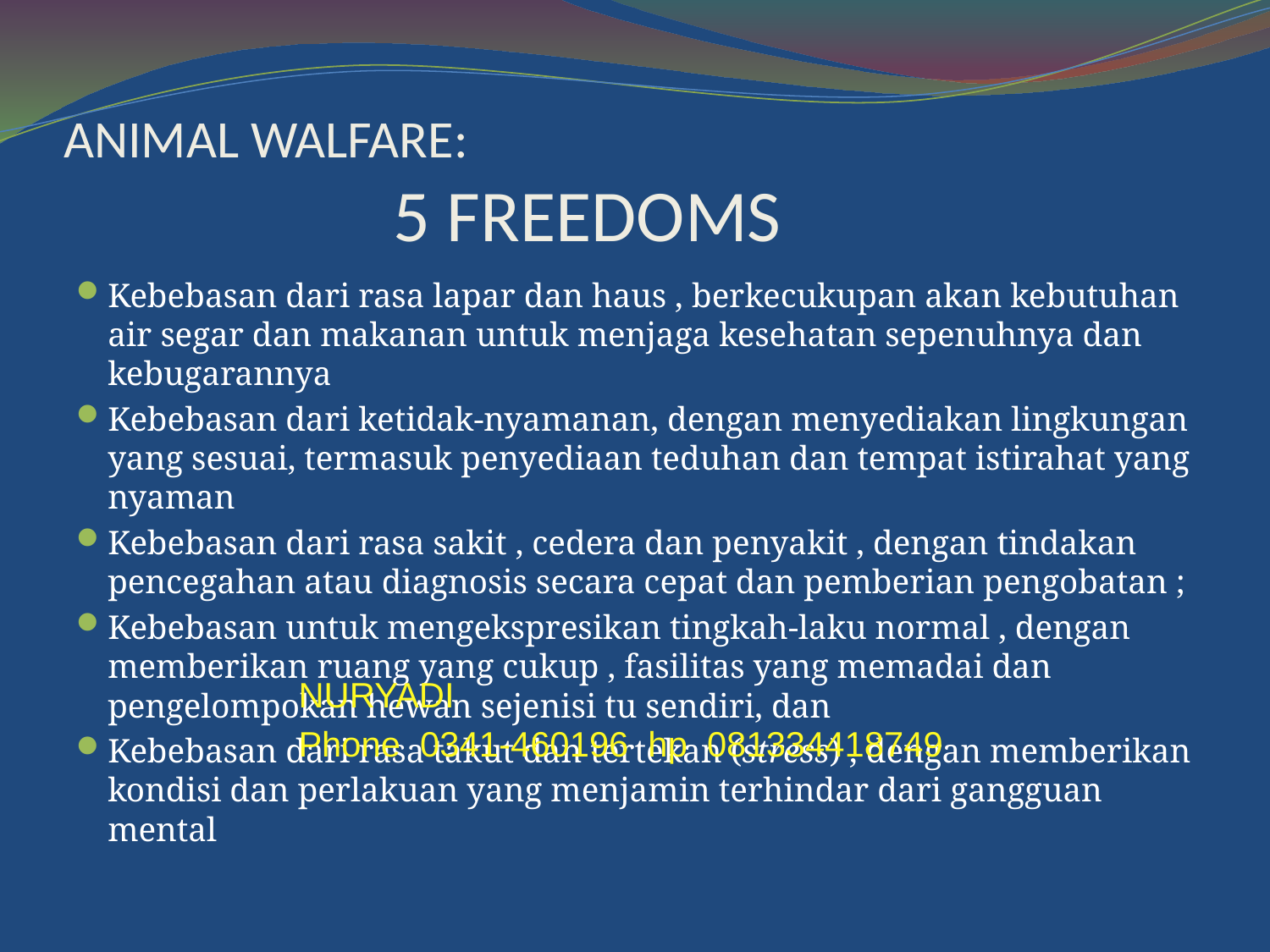

# ANIMAL WALFARE: 5 FREEDOMS
Kebebasan dari rasa lapar dan haus , berkecukupan akan kebutuhan air segar dan makanan untuk menjaga kesehatan sepenuhnya dan kebugarannya
Kebebasan dari ketidak-nyamanan, dengan menyediakan lingkungan yang sesuai, termasuk penyediaan teduhan dan tempat istirahat yang nyaman
Kebebasan dari rasa sakit , cedera dan penyakit , dengan tindakan pencegahan atau diagnosis secara cepat dan pemberian pengobatan ;
Kebebasan untuk mengekspresikan tingkah-laku normal , dengan memberikan ruang yang cukup , fasilitas yang memadai dan pengelompokan hewan sejenisi tu sendiri, dan
Kebebasan dari rasa takut dan tertekan (stress) , dengan memberikan kondisi dan perlakuan yang menjamin terhindar dari gangguan mental

NURYADI
Phone  0341-460196  hp  081334418749